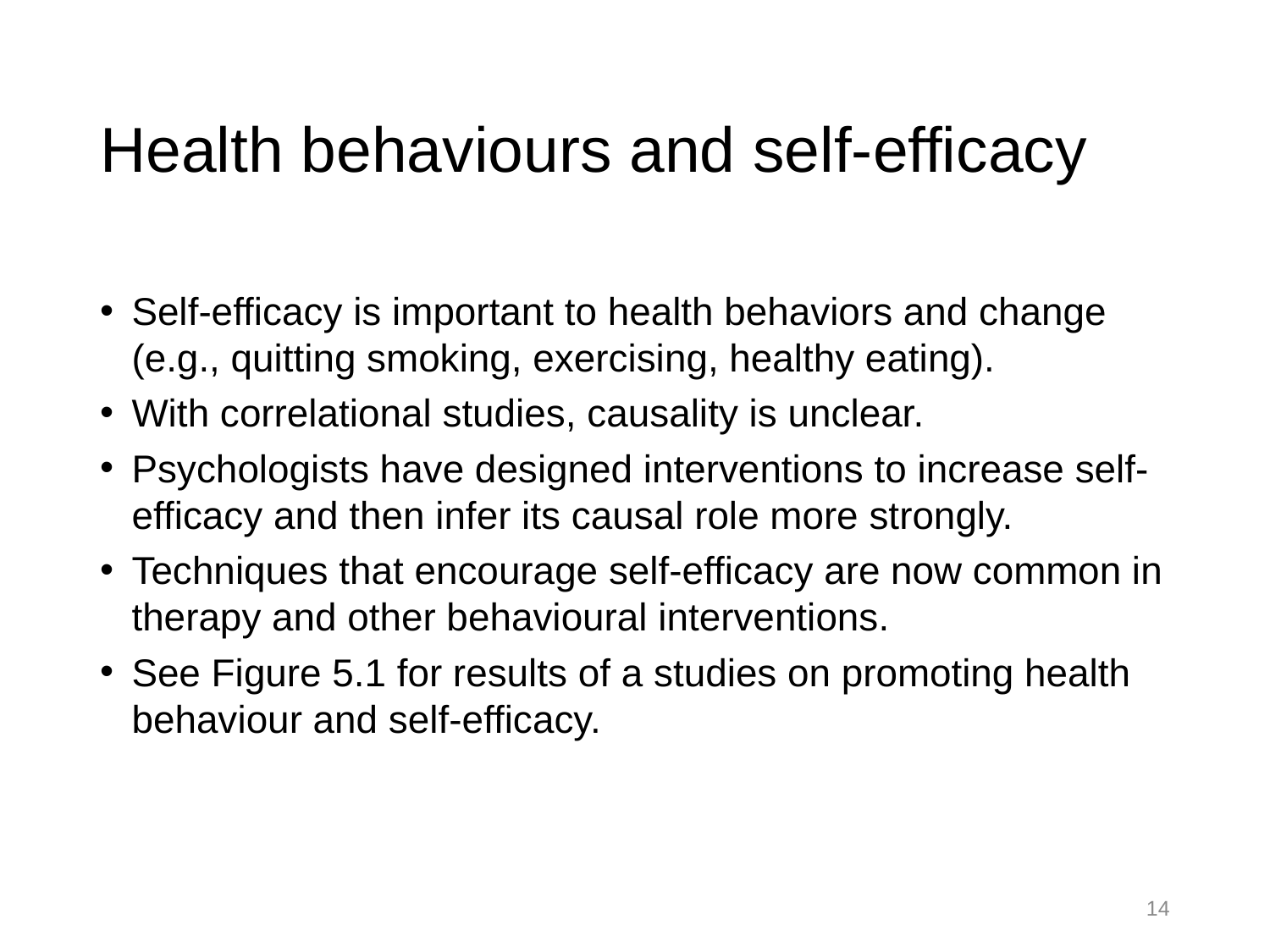

# Health behaviours and self-efficacy
Self-efficacy is important to health behaviors and change (e.g., quitting smoking, exercising, healthy eating).
With correlational studies, causality is unclear.
Psychologists have designed interventions to increase self-efficacy and then infer its causal role more strongly.
Techniques that encourage self-efficacy are now common in therapy and other behavioural interventions.
See Figure 5.1 for results of a studies on promoting health behaviour and self-efficacy.
14